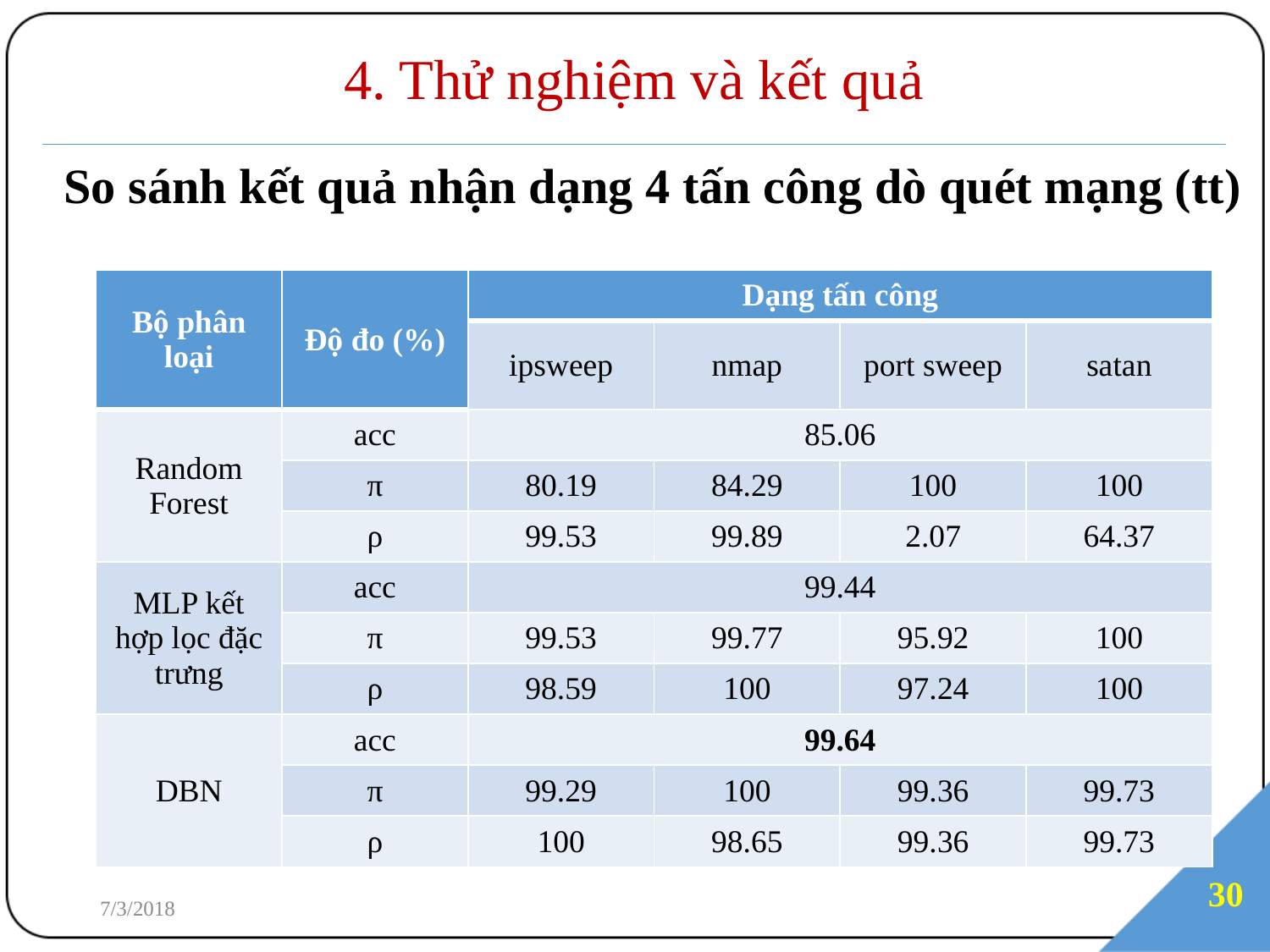

# 4. Thử nghiệm và kết quả
So sánh kết quả nhận dạng 4 tấn công dò quét mạng (tt)

| Bộ phân loại | Độ đo (%) | Dạng tấn công |  |  |  |
| --- | --- | --- | --- | --- | --- |
|  |  | ipsweep | nmap | port sweep | satan |
| Random Forest | acc | 85.06 |  |  |  |
|  | π | 80.19 | 84.29 | 100 | 100 |
|  | ρ | 99.53 | 99.89 | 2.07 | 64.37 |
| MLP kết hợp lọc đặc trưng | acc | 99.44 |  |  |  |
|  | π | 99.53 | 99.77 | 95.92 | 100 |
|  | ρ | 98.59 | 100 | 97.24 | 100 |
| DBN | acc | 99.64 |  |  |  |
|  | π | 99.29 | 100 | 99.36 | 99.73 |
|  | ρ | 100 | 98.65 | 99.36 | 99.73 |
30
7/3/2018